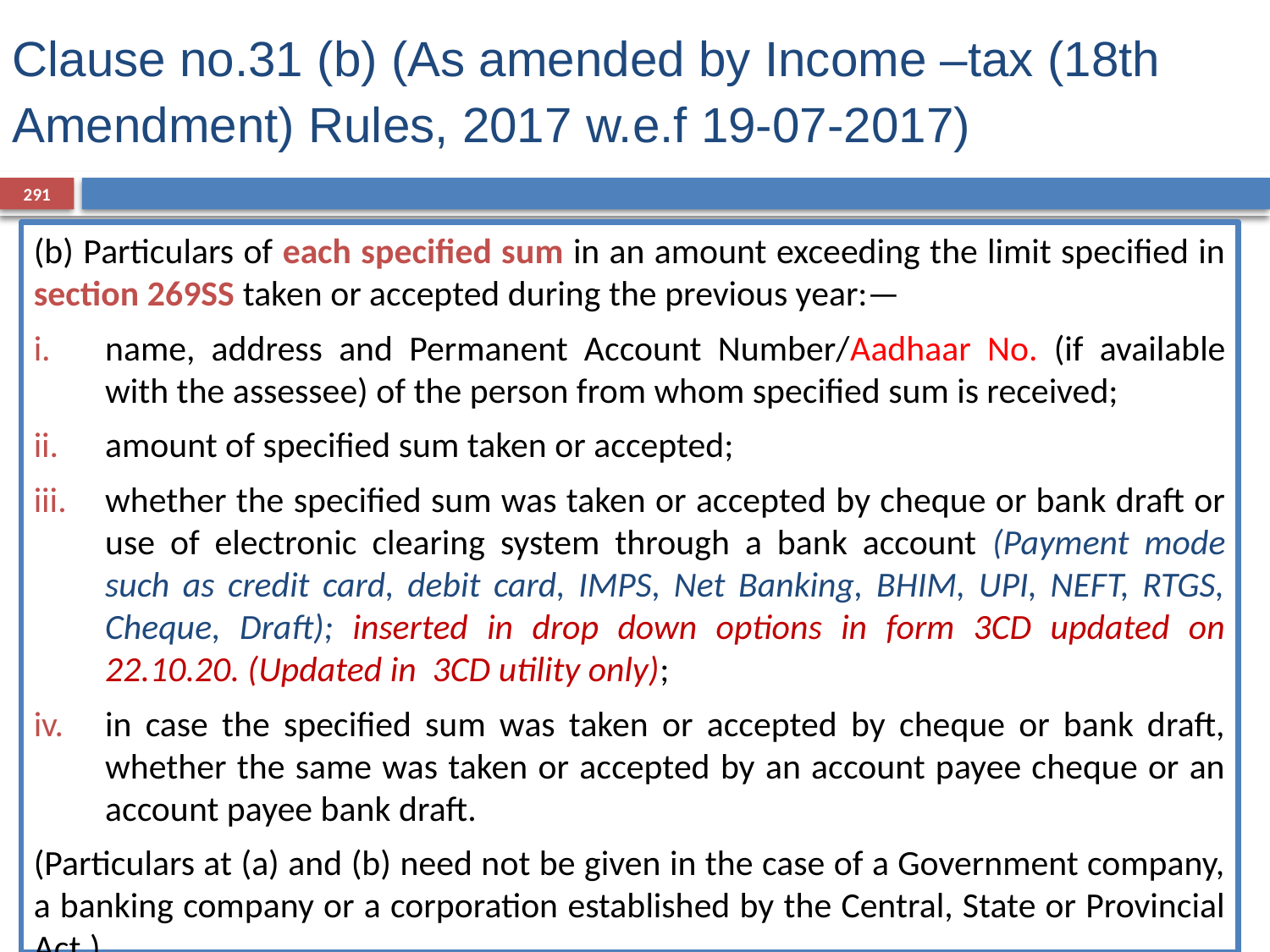

# Clause no.31 (b) (As amended by Income –tax (18th Amendment) Rules, 2017 w.e.f 19-07-2017)
291
(b) Particulars of each specified sum in an amount exceeding the limit specified in section 269SS taken or accepted during the previous year:—
name, address and Permanent Account Number/Aadhaar No. (if available with the assessee) of the person from whom specified sum is received;
amount of specified sum taken or accepted;
whether the specified sum was taken or accepted by cheque or bank draft or use of electronic clearing system through a bank account (Payment mode such as credit card, debit card, IMPS, Net Banking, BHIM, UPI, NEFT, RTGS, Cheque, Draft); inserted in drop down options in form 3CD updated on 22.10.20. (Updated in  3CD utility only);
in case the specified sum was taken or accepted by cheque or bank draft, whether the same was taken or accepted by an account payee cheque or an account payee bank draft.
(Particulars at (a) and (b) need not be given in the case of a Government company, a banking company or a corporation established by the Central, State or Provincial Act.)